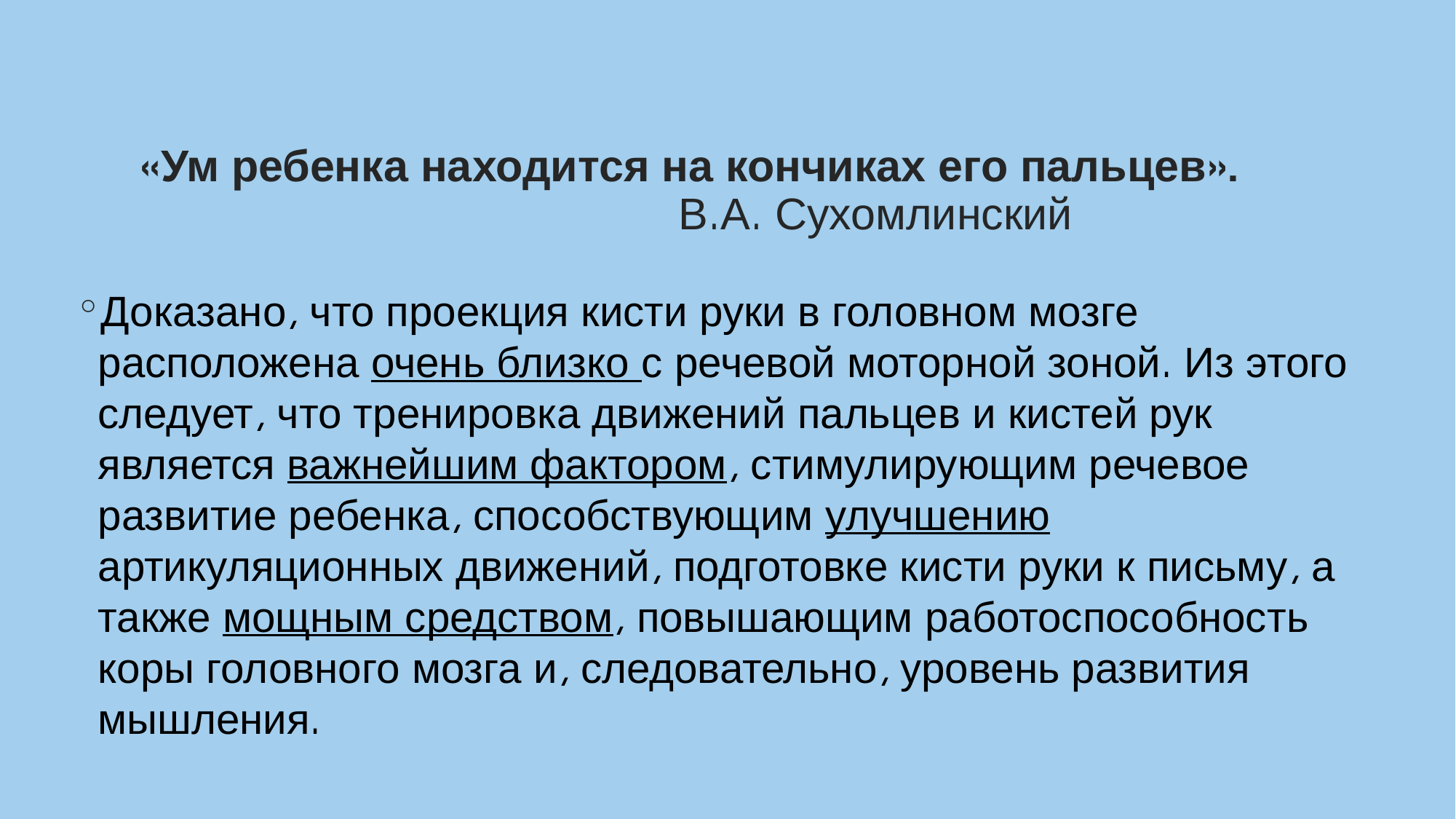

# «Ум ребенка находится на кончиках его пальцев». В.А. Сухомлинский
Доказано, что проекция кисти руки в головном мозге расположена очень близко с речевой моторной зоной. Из этого следует, что тренировка движений пальцев и кистей рук является важнейшим фактором, стимулирующим речевое развитие ребенка, способствующим улучшению артикуляционных движений, подготовке кисти руки к письму, а также мощным средством, повышающим работоспособность коры головного мозга и, следовательно, уровень развития мышления.